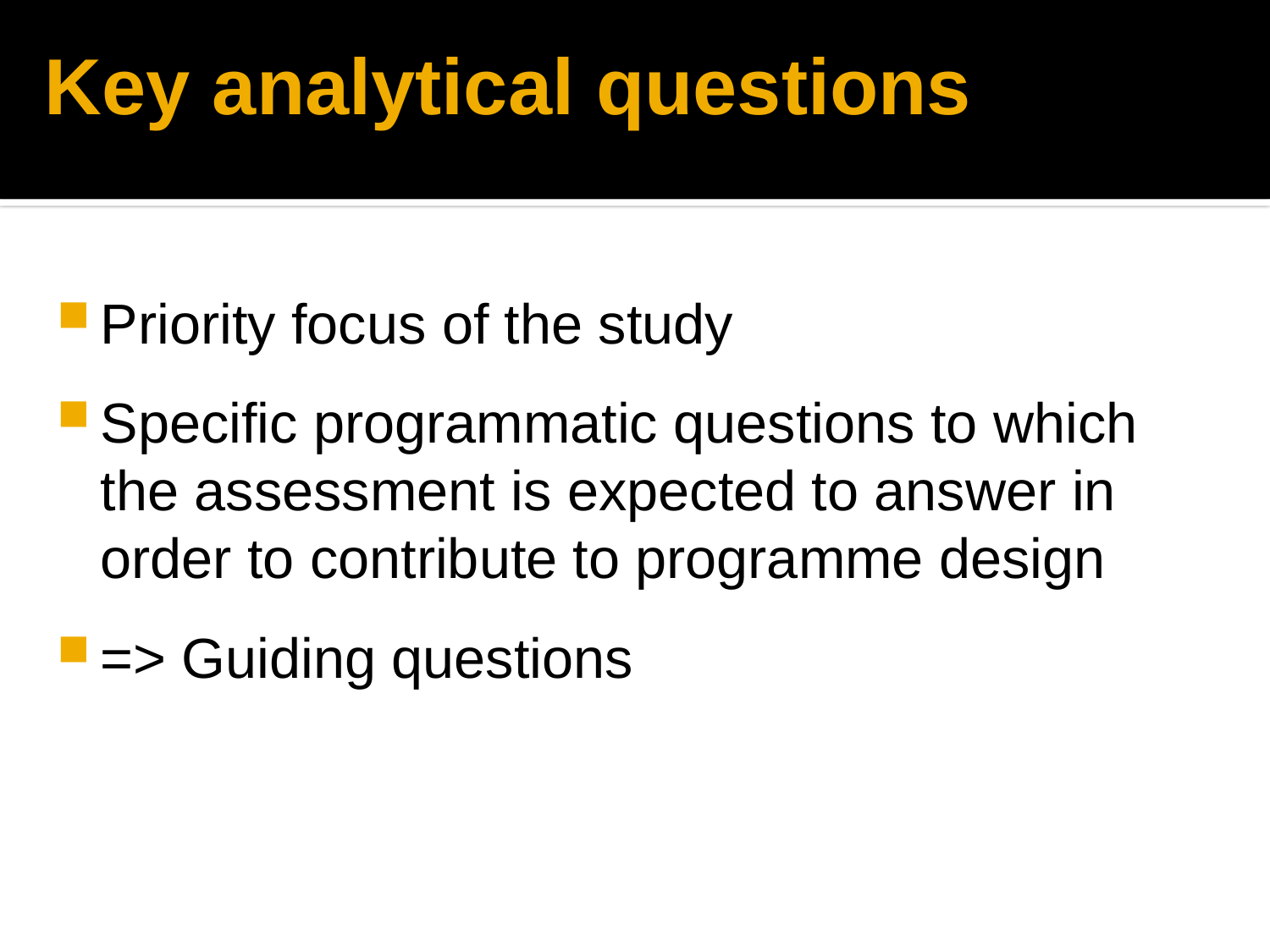

# Key analytical questions
Priority focus of the study
Specific programmatic questions to which the assessment is expected to answer in order to contribute to programme design
=> Guiding questions